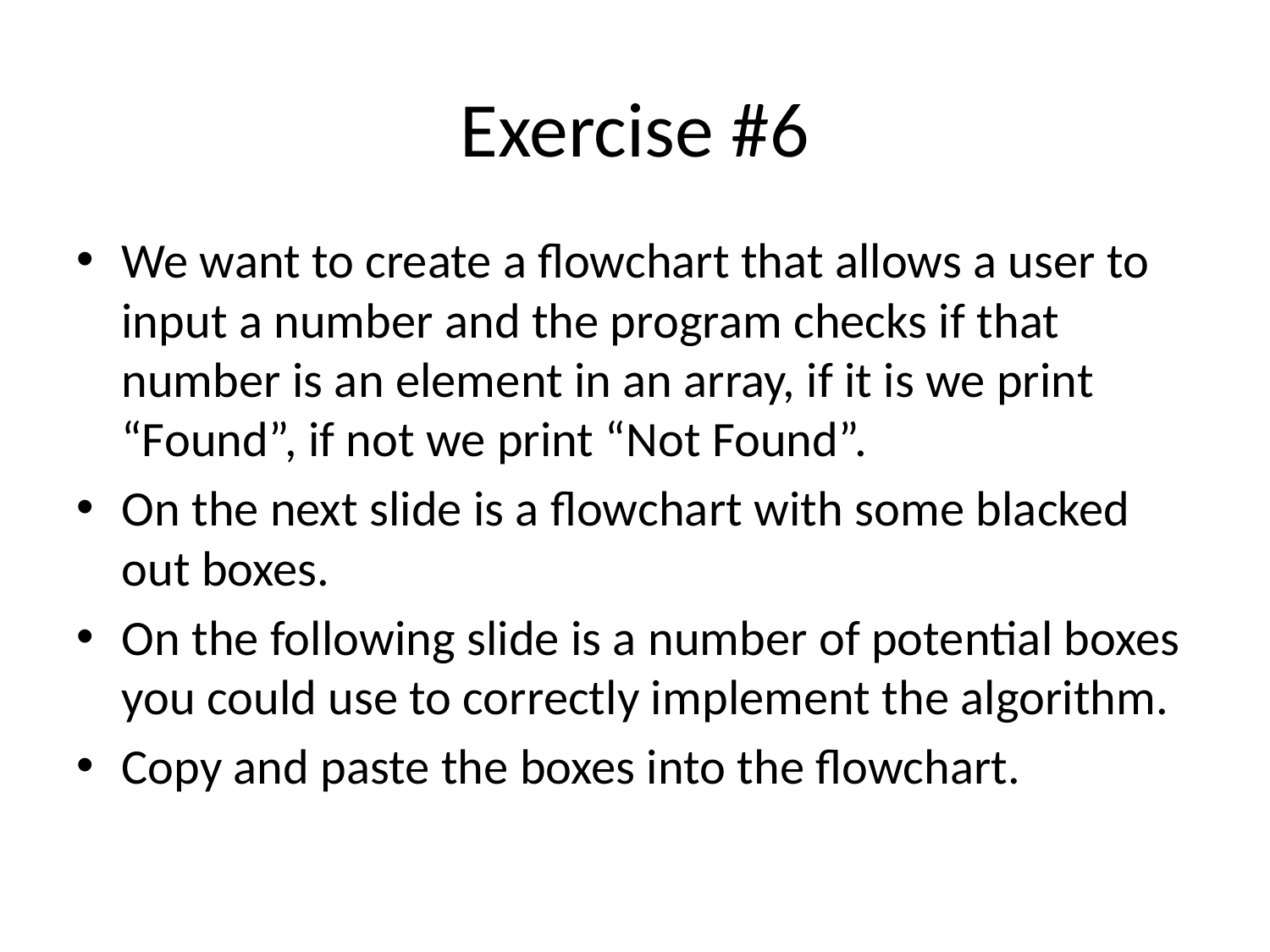

# Exercise #6
We want to create a flowchart that allows a user to input a number and the program checks if that number is an element in an array, if it is we print “Found”, if not we print “Not Found”.
On the next slide is a flowchart with some blacked out boxes.
On the following slide is a number of potential boxes you could use to correctly implement the algorithm.
Copy and paste the boxes into the flowchart.